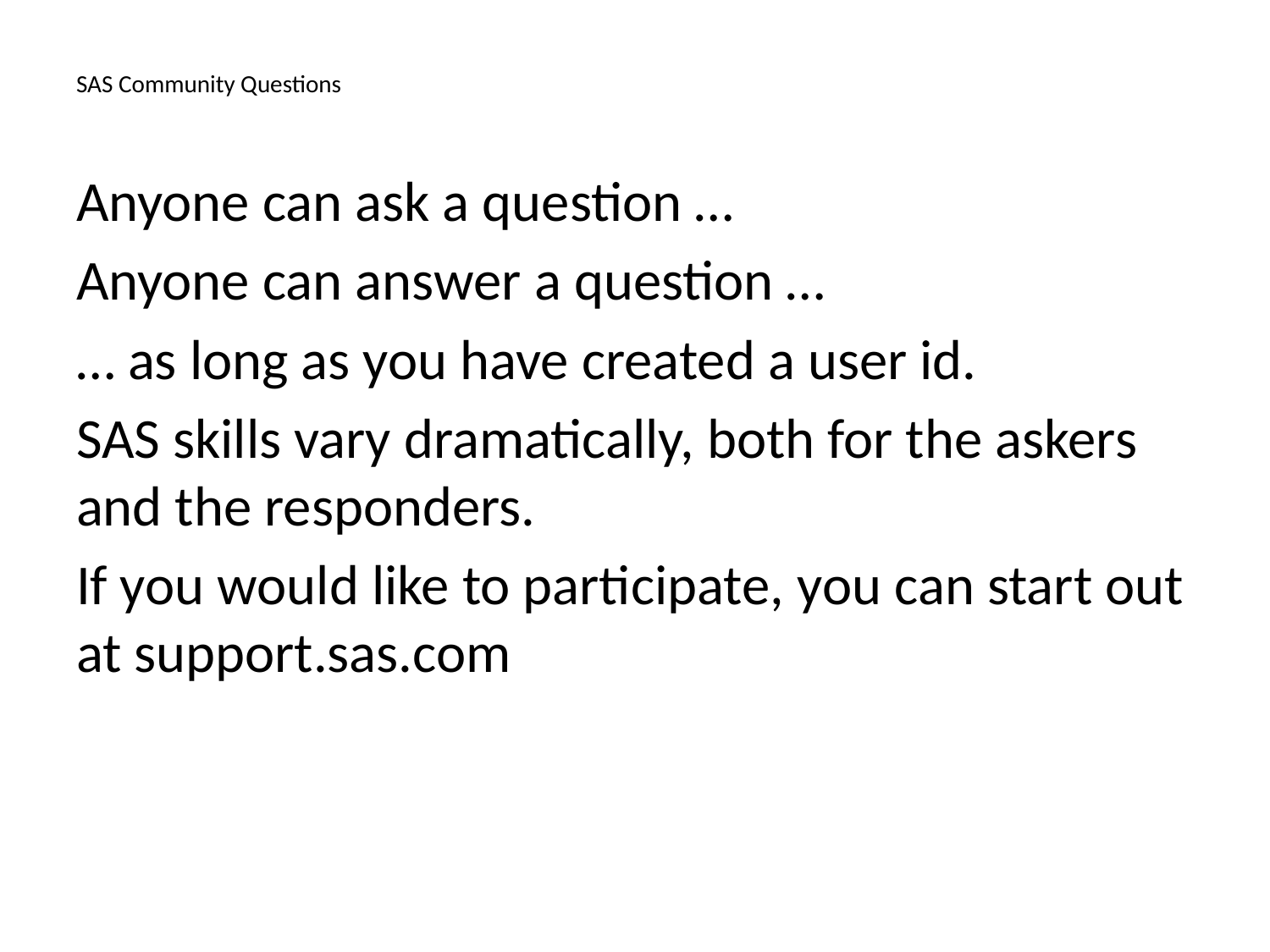

# SAS Community Questions
Anyone can ask a question …
Anyone can answer a question …
… as long as you have created a user id.
SAS skills vary dramatically, both for the askers and the responders.
If you would like to participate, you can start out at support.sas.com